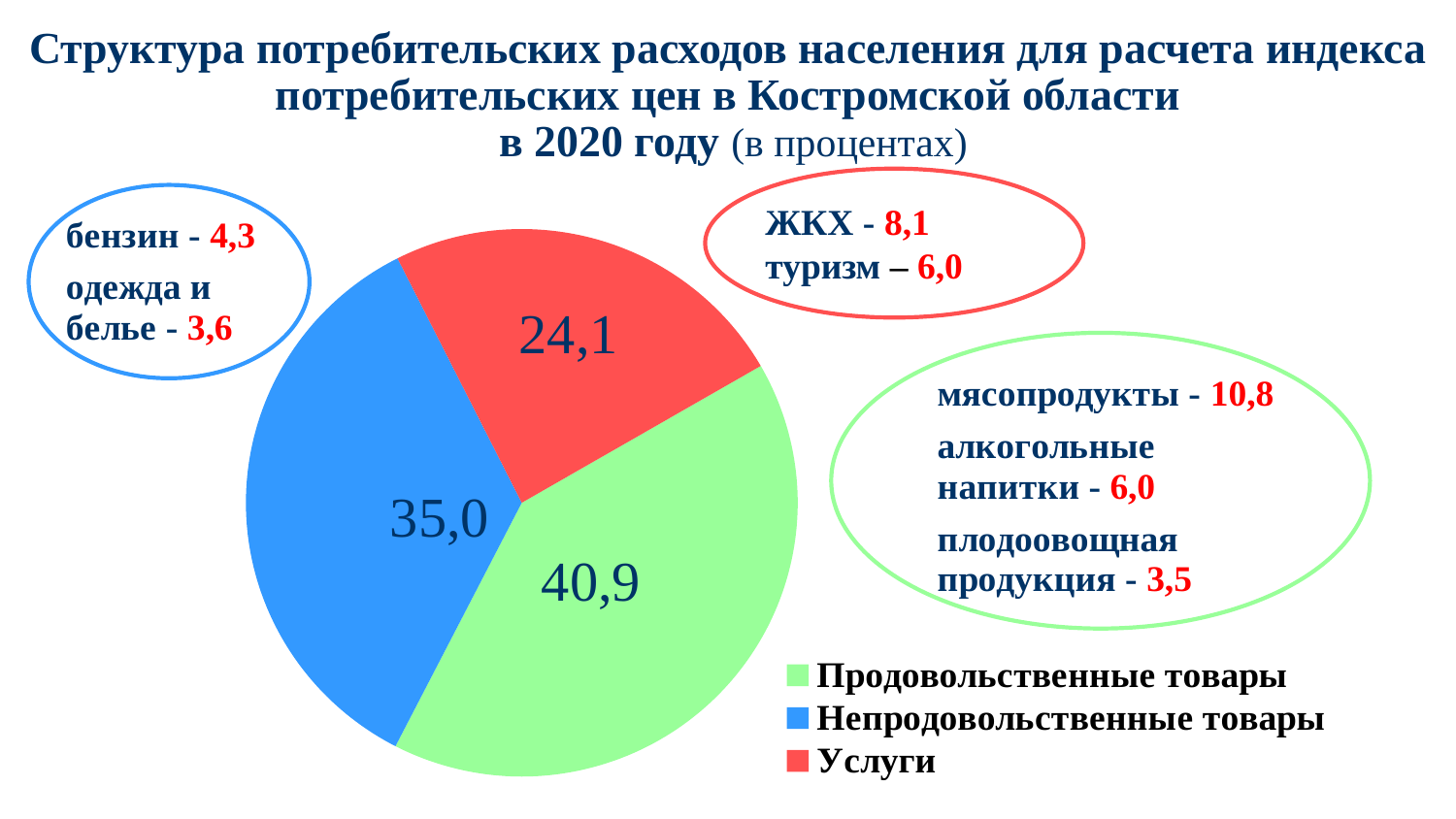

# Структура потребительских расходов населения для расчета индекса потребительских цен в Костромской области в 2020 году (в процентах)

### Chart

| Category | Столбец1 |
|---|---|
| Продовольственные товары | 40.9 |
| Непродовольственные товары | 35.0 |
| Услуги | 24.1 |
ЖКХ - 8,1
туризм – 6,0